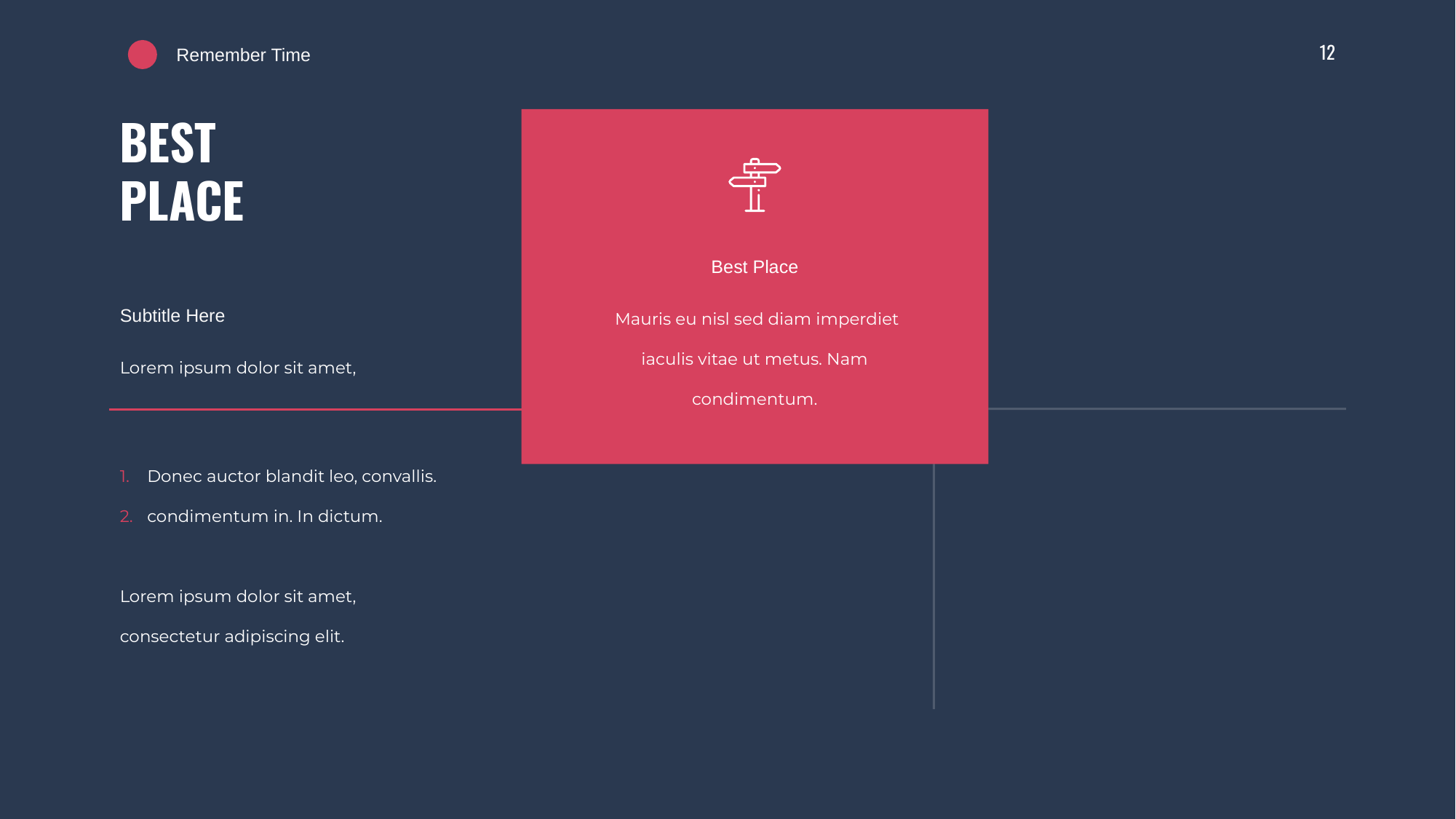

12
Remember Time

BEST
PLACE

Best Place
 Mauris eu nisl sed diam imperdiet iaculis vitae ut metus. Nam condimentum.
Subtitle Here
Lorem ipsum dolor sit amet,

Donec auctor blandit leo, convallis.
condimentum in. In dictum.

Lorem ipsum dolor sit amet, consectetur adipiscing elit.